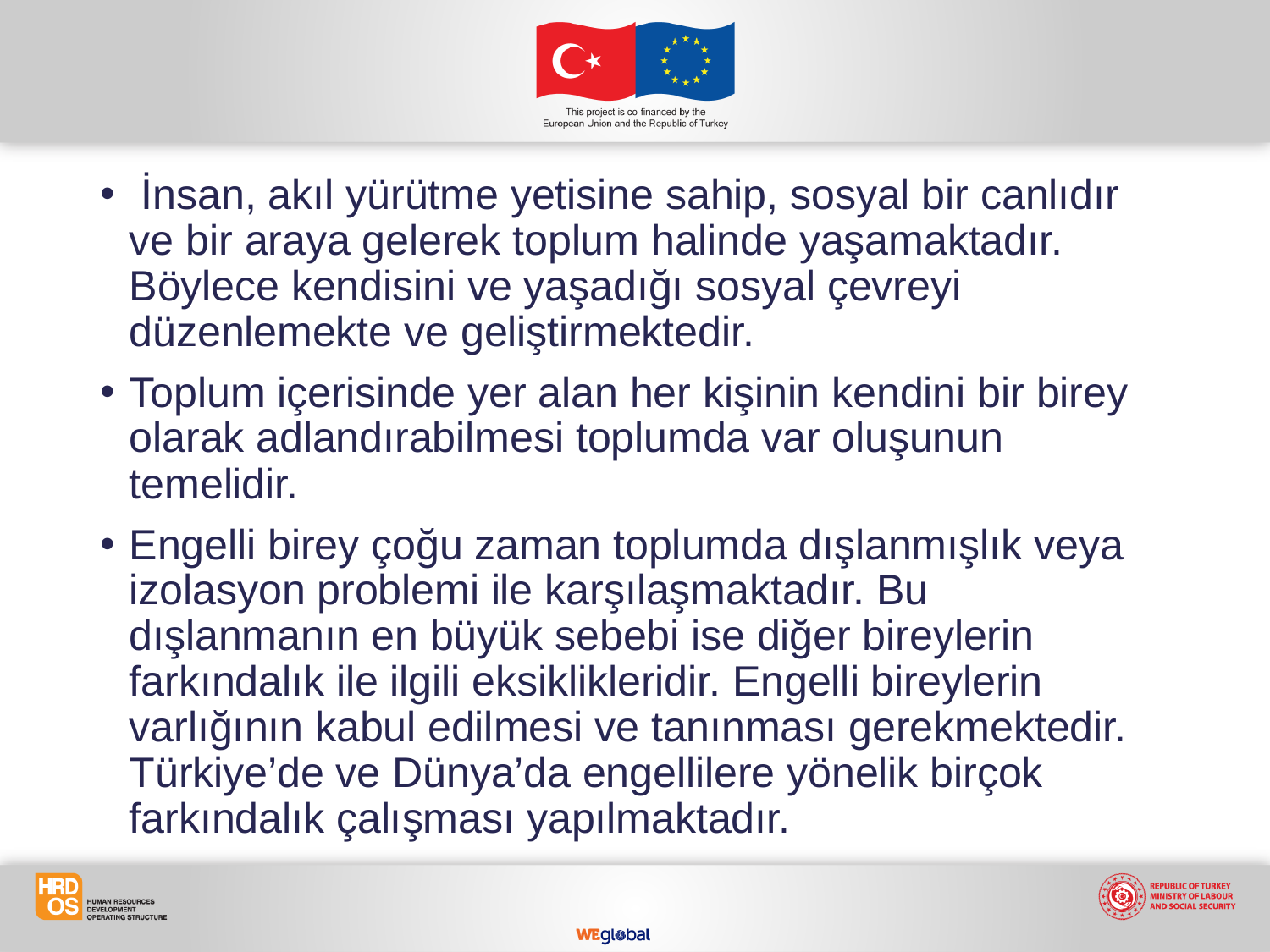

İnsan, akıl yürütme yetisine sahip, sosyal bir canlıdır ve bir araya gelerek toplum halinde yaşamaktadır. Böylece kendisini ve yaşadığı sosyal çevreyi düzenlemekte ve geliştirmektedir.
Toplum içerisinde yer alan her kişinin kendini bir birey olarak adlandırabilmesi toplumda var oluşunun temelidir.
Engelli birey çoğu zaman toplumda dışlanmışlık veya izolasyon problemi ile karşılaşmaktadır. Bu dışlanmanın en büyük sebebi ise diğer bireylerin farkındalık ile ilgili eksiklikleridir. Engelli bireylerin varlığının kabul edilmesi ve tanınması gerekmektedir. Türkiye’de ve Dünya’da engellilere yönelik birçok farkındalık çalışması yapılmaktadır.